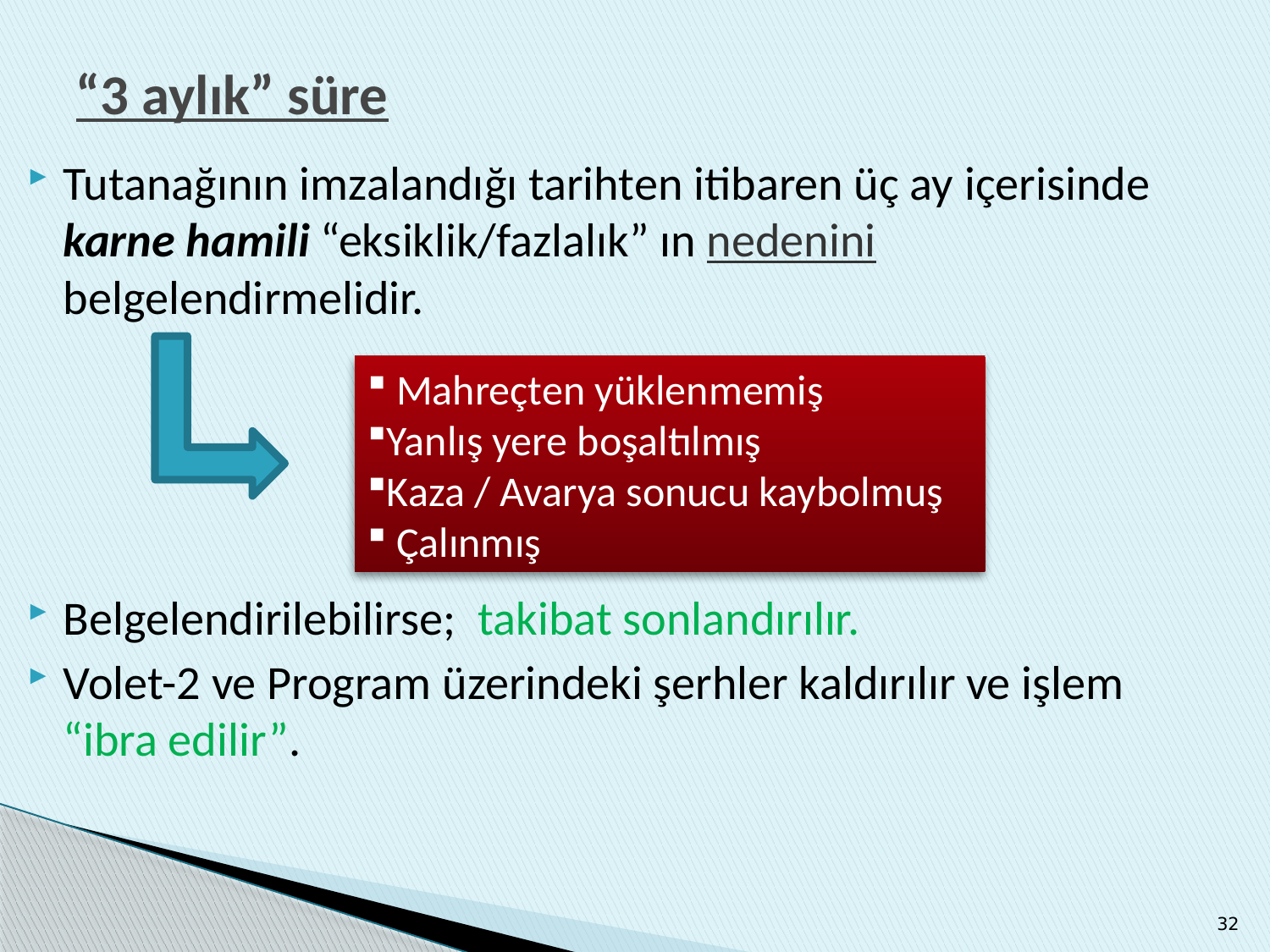

# “3 aylık” süre
Tutanağının imzalandığı tarihten itibaren üç ay içerisinde karne hamili “eksiklik/fazlalık” ın nedenini belgelendirmelidir.

Belgelendirilebilirse;  takibat sonlandırılır.
Volet-2 ve Program üzerindeki şerhler kaldırılır ve işlem “ibra edilir”.

 Mahreçten yüklenmemiş
Yanlış yere boşaltılmış
Kaza / Avarya sonucu kaybolmuş
 Çalınmış
32